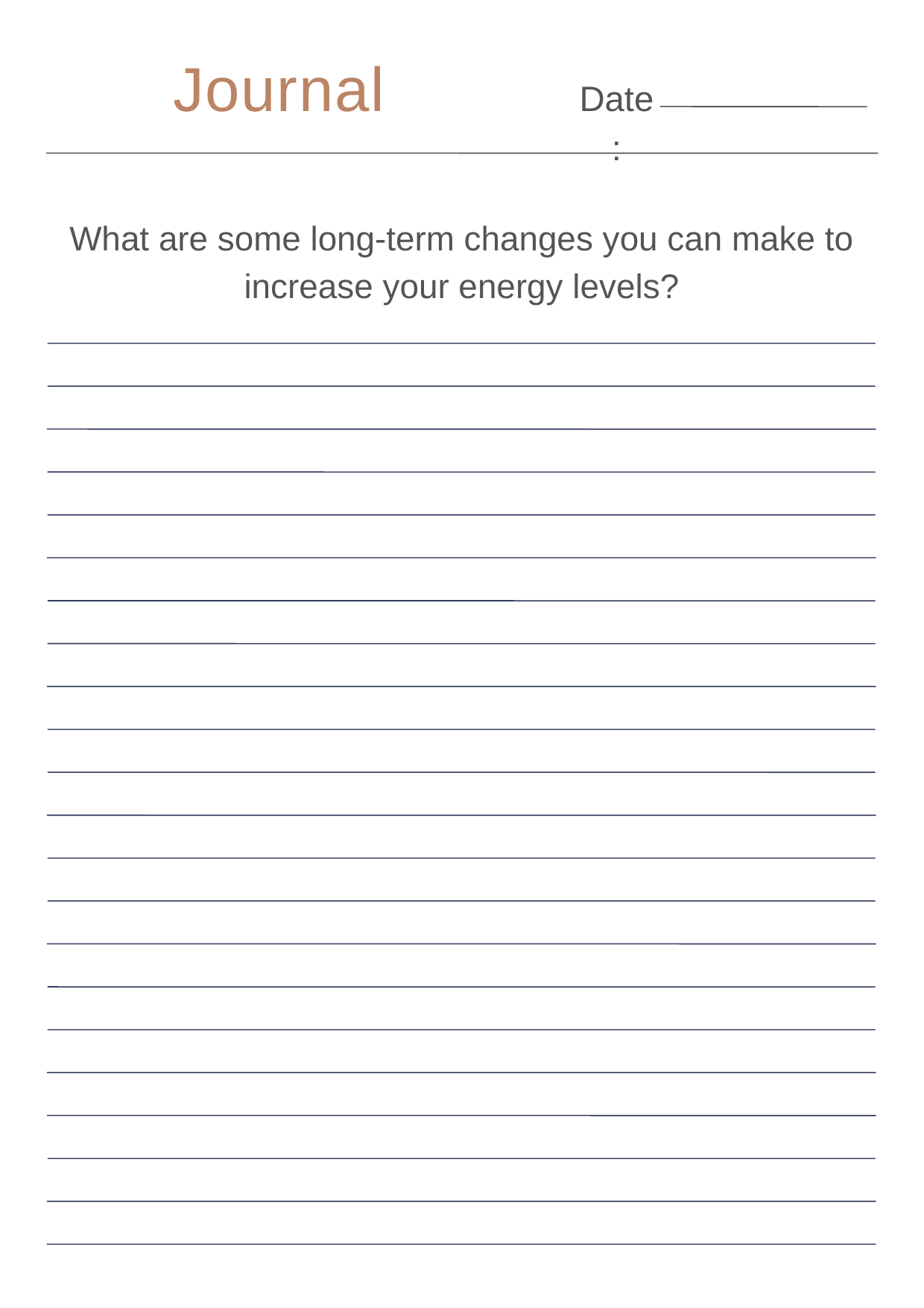

Journal
Date:

What are some long-term changes you can make to increase your energy levels?